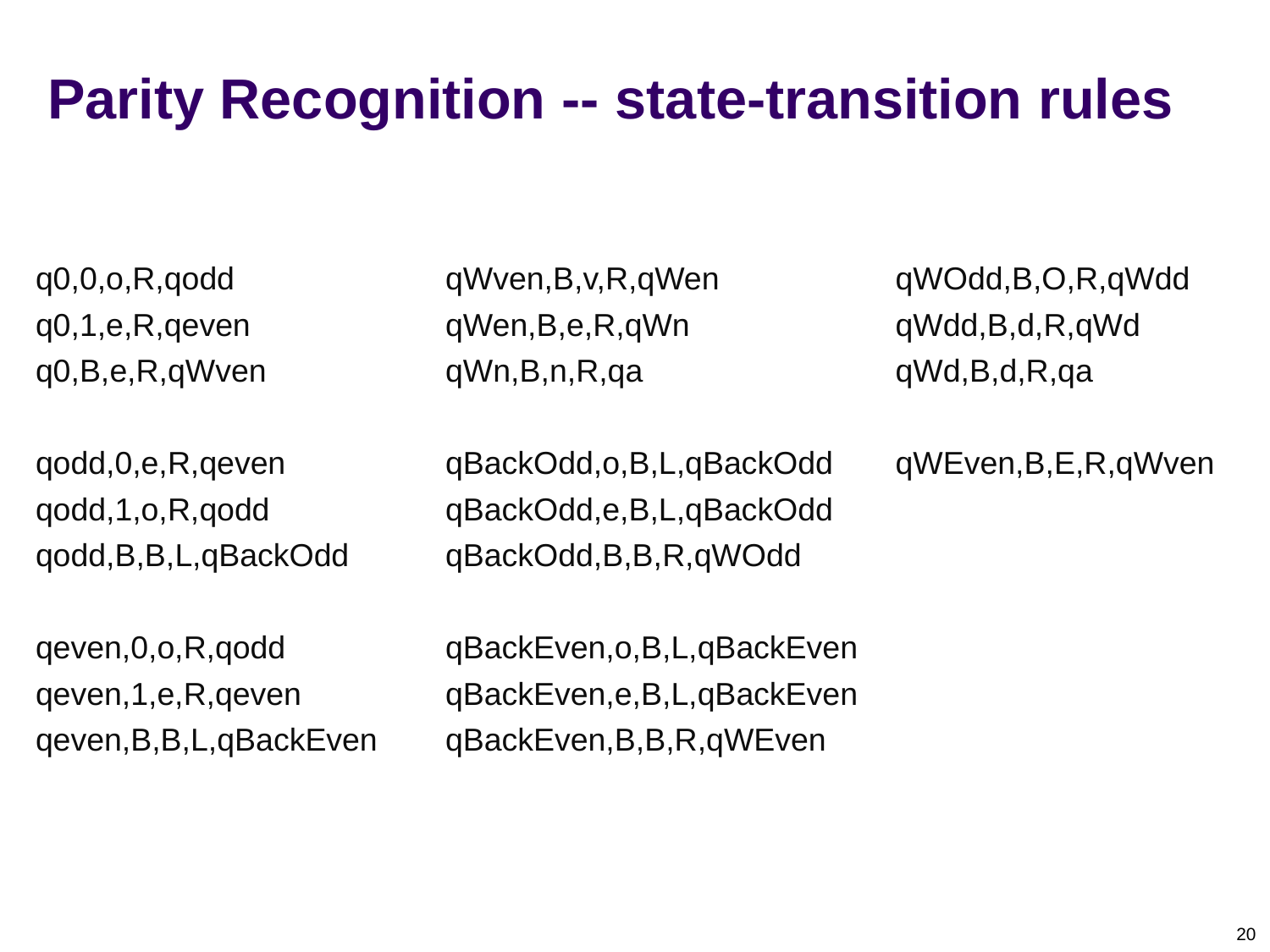

# Parity Recognition -- state-transition rules
| q0,0,o,R,qodd | qWven,B,v,R,qWen | qWOdd,B,O,R,qWdd |
| --- | --- | --- |
| q0,1,e,R,qeven | qWen,B,e,R,qWn | qWdd,B,d,R,qWd |
| q0,B,e,R,qWven | qWn,B,n,R,qa | qWd,B,d,R,qa |
|  |  |  |
| qodd,0,e,R,qeven | qBackOdd,o,B,L,qBackOdd | qWEven,B,E,R,qWven |
| qodd,1,o,R,qodd | qBackOdd,e,B,L,qBackOdd |  |
| qodd,B,B,L,qBackOdd | qBackOdd,B,B,R,qWOdd |  |
|  |  |  |
| qeven,0,o,R,qodd | qBackEven,o,B,L,qBackEven |  |
| qeven,1,e,R,qeven | qBackEven,e,B,L,qBackEven |  |
| qeven,B,B,L,qBackEven | qBackEven,B,B,R,qWEven |  |
20